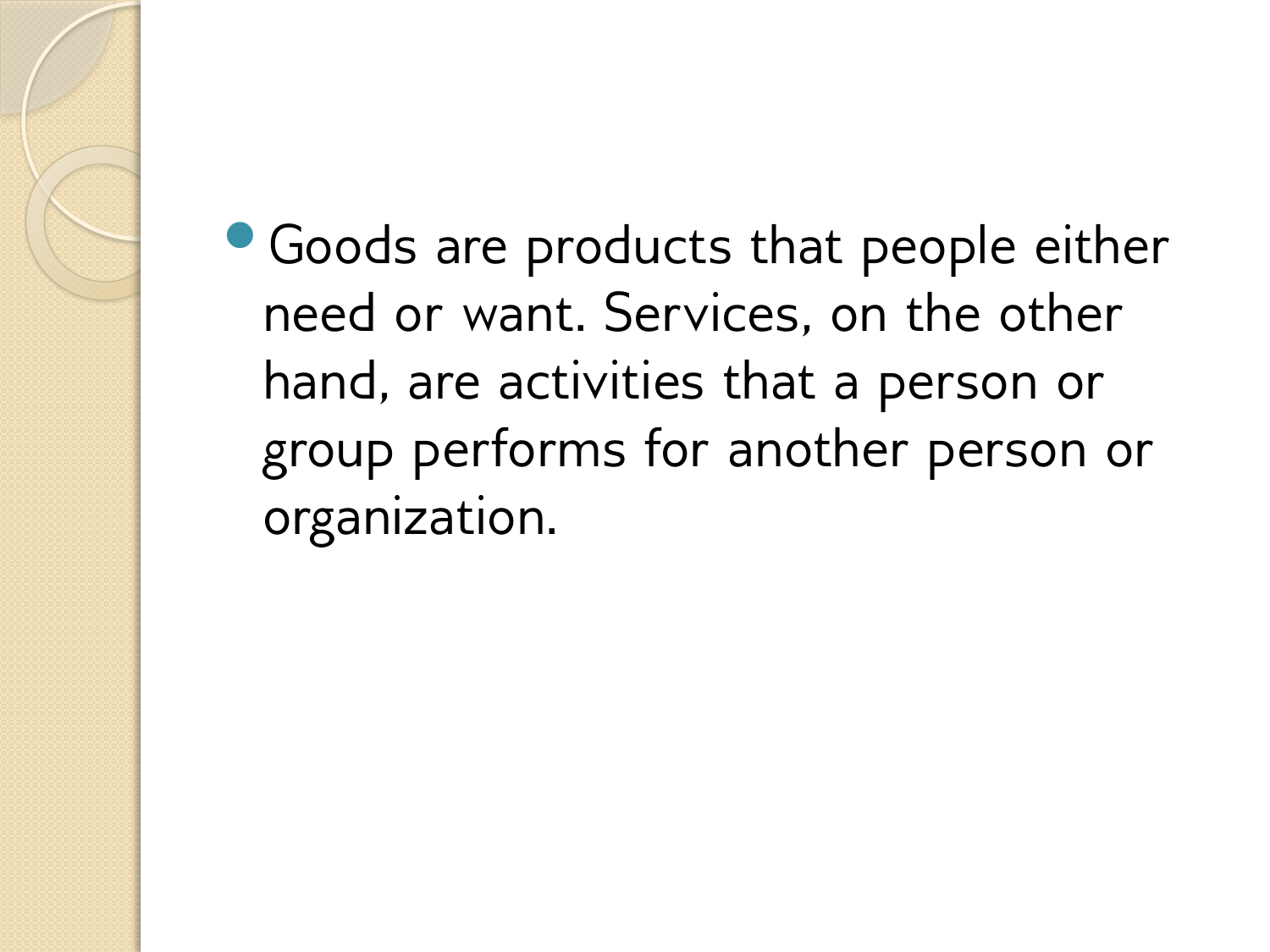

#
Goods are products that people either need or want. Services, on the other hand, are activities that a person or group performs for another person or organization.